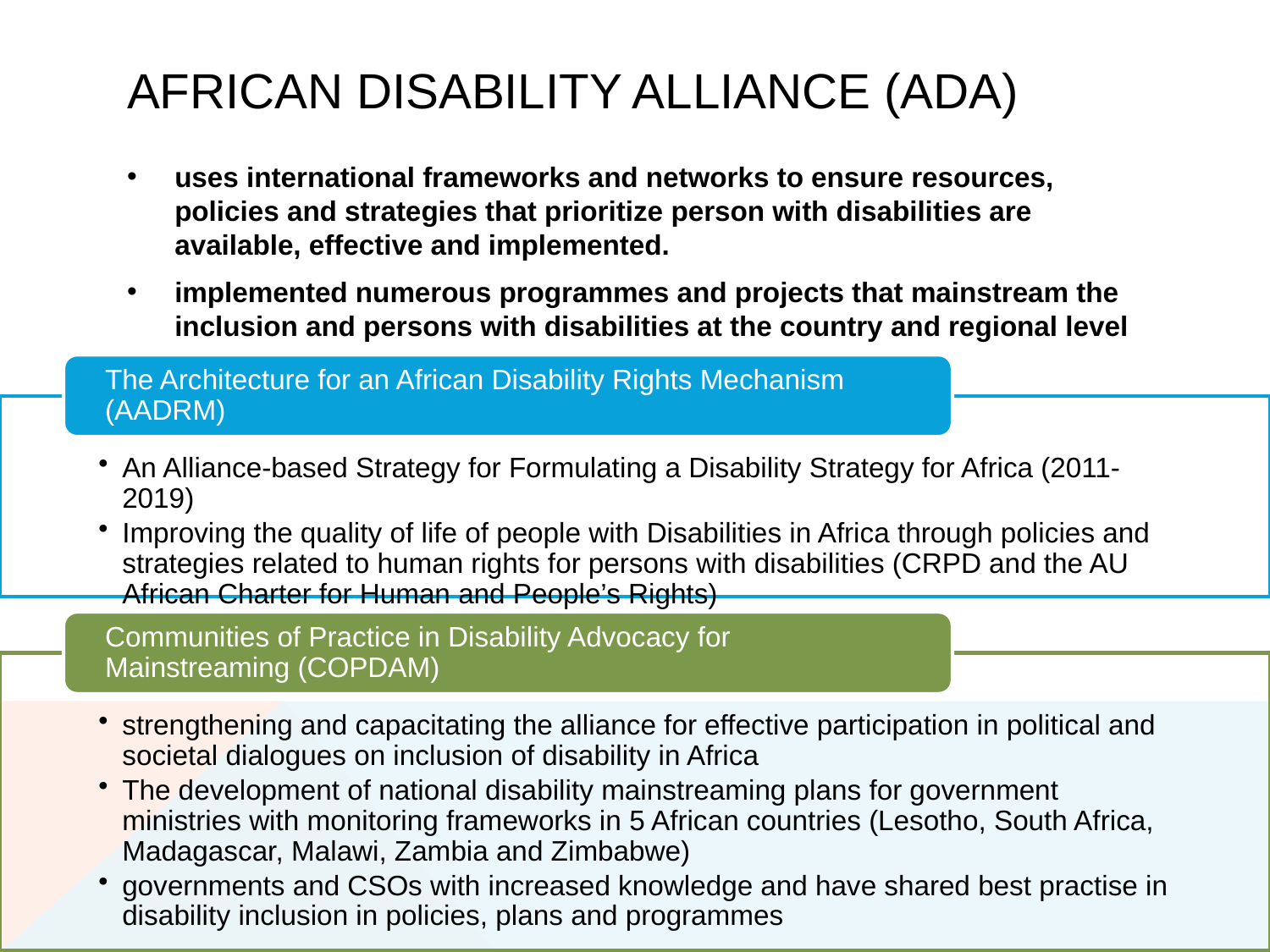

# African Disability alliance (ADA)
uses international frameworks and networks to ensure resources, policies and strategies that prioritize person with disabilities are available, effective and implemented.
implemented numerous programmes and projects that mainstream the inclusion and persons with disabilities at the country and regional level
An Alliance-based Strategy for Formulating a Disability Strategy for Africa (2011- 2019)
Improving the quality of life of people with Disabilities in Africa through policies and strategies related to human rights for persons with disabilities (CRPD and the AU African Charter for Human and People’s Rights)
The Architecture for an African Disability Rights Mechanism (AADRM)
strengthening and capacitating the alliance for effective participation in political and societal dialogues on inclusion of disability in Africa
The development of national disability mainstreaming plans for government ministries with monitoring frameworks in 5 African countries (Lesotho, South Africa, Madagascar, Malawi, Zambia and Zimbabwe)
governments and CSOs with increased knowledge and have shared best practise in disability inclusion in policies, plans and programmes
Communities of Practice in Disability Advocacy for Mainstreaming (COPDAM)